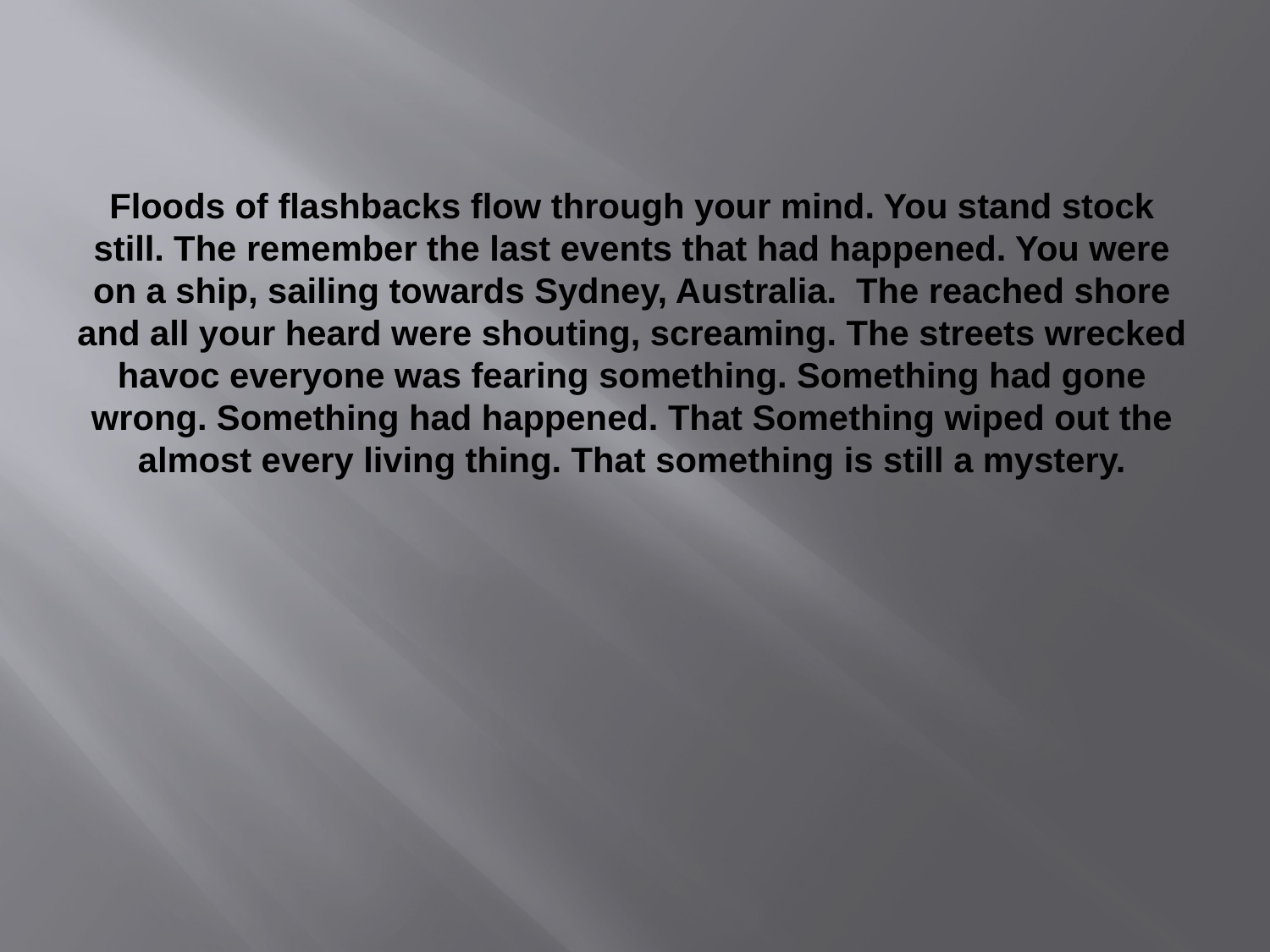

# Floods of flashbacks flow through your mind. You stand stock still. The remember the last events that had happened. You were on a ship, sailing towards Sydney, Australia.  The reached shore and all your heard were shouting, screaming. The streets wrecked havoc everyone was fearing something. Something had gone wrong. Something had happened. That Something wiped out the almost every living thing. That something is still a mystery.